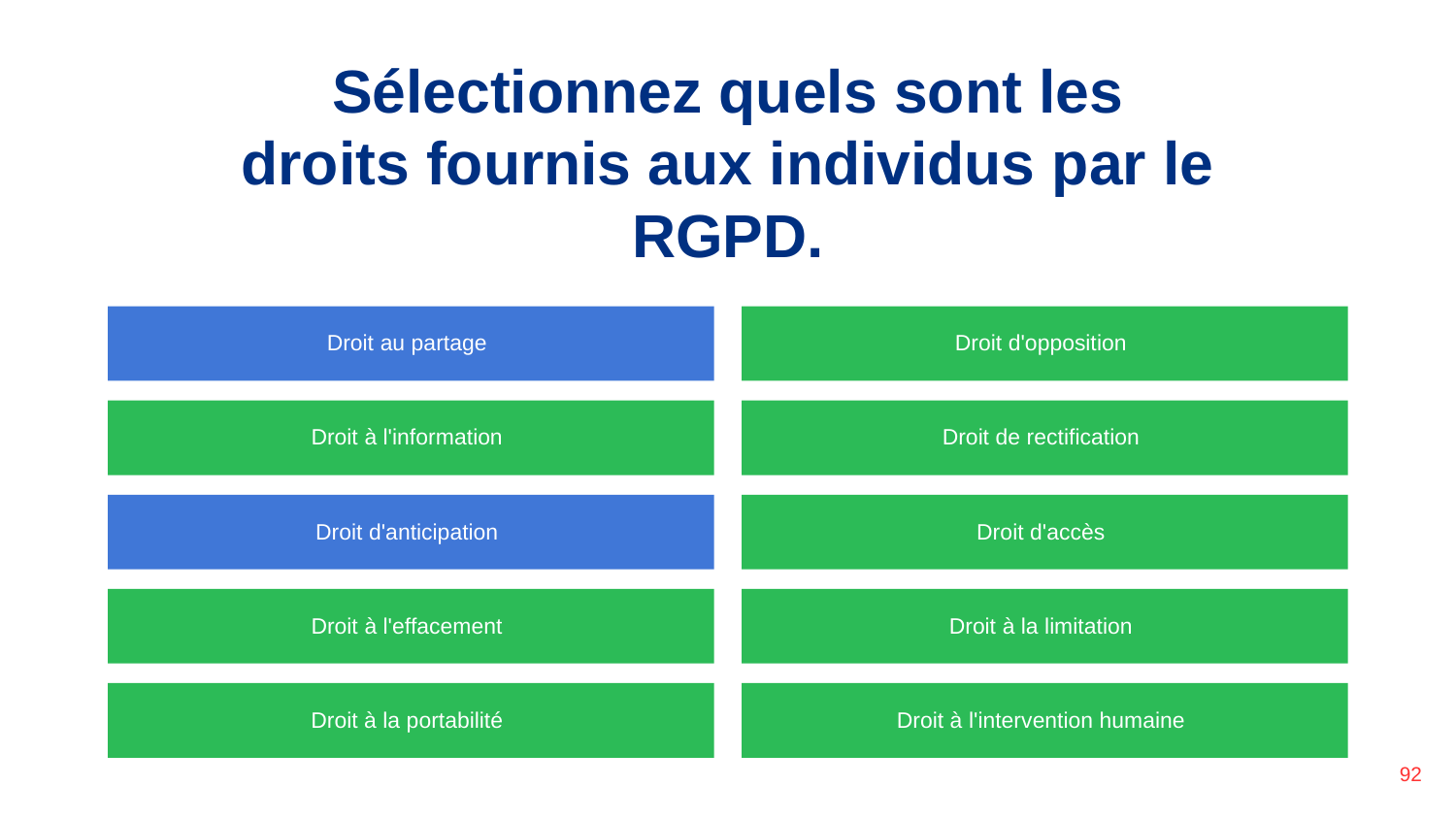

Sélectionnez quels sont les droits fournis aux individus par le RGPD.

Droit au partage

Droit d'opposition

Droit à l'information

Droit de rectification

Droit d'anticipation

Droit d'accès

Droit à l'effacement

Droit à la limitation

Droit à la portabilité

Droit à l'intervention humaine
92